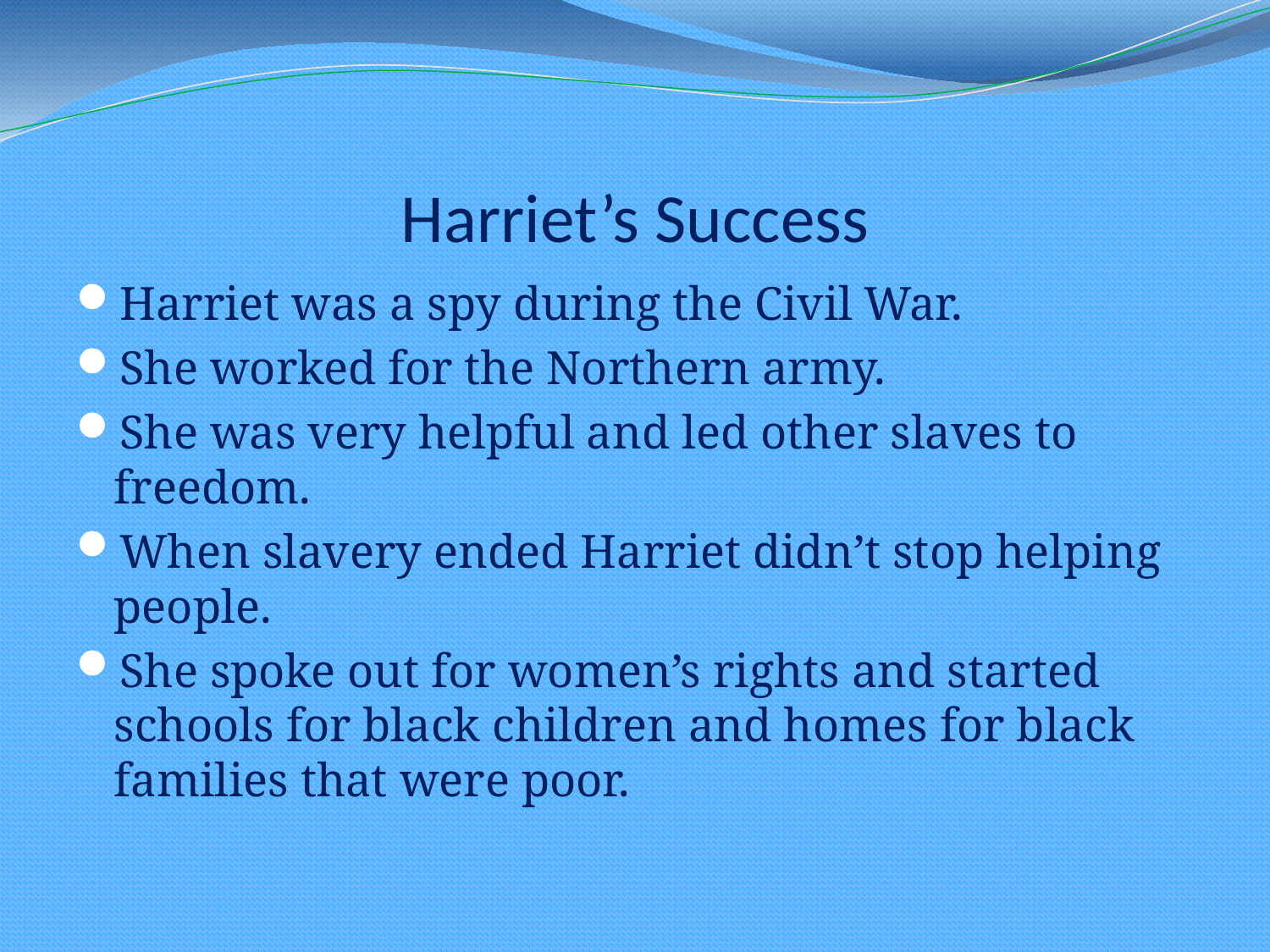

# Harriet’s Success
Harriet was a spy during the Civil War.
She worked for the Northern army.
She was very helpful and led other slaves to freedom.
When slavery ended Harriet didn’t stop helping people.
She spoke out for women’s rights and started schools for black children and homes for black families that were poor.